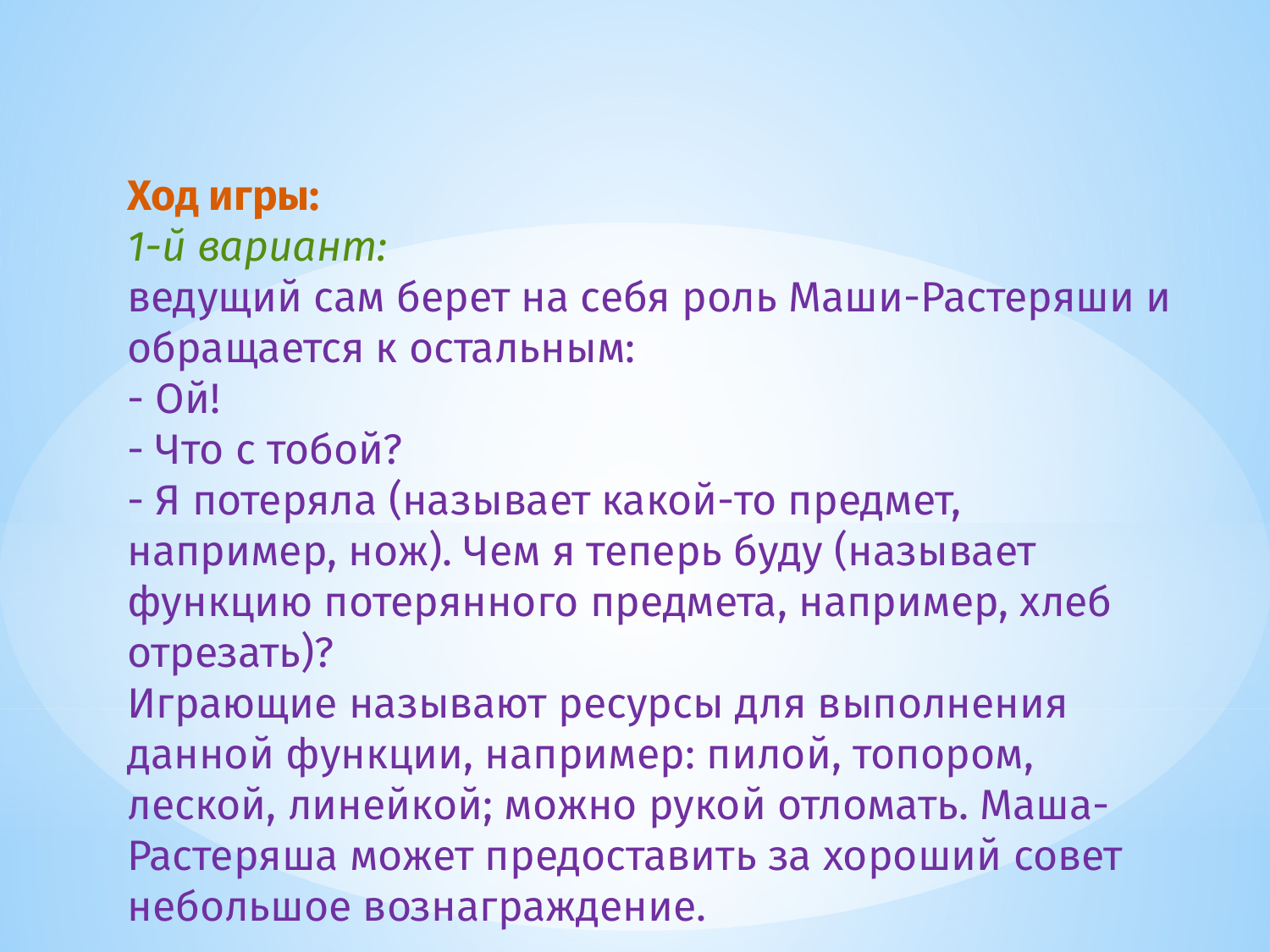

Ход игры:
1-й вариант: 
ведущий сам берет на себя роль Маши-Растеряши и обращается к остальным: 
- Ой! 
- Что с тобой? 
- Я потеряла (называет какой-то предмет, например, нож). Чем я теперь буду (называет функцию потерянного предмета, например, хлеб отрезать)?
Играющие называют ресурсы для выполнения данной функции, например: пилой, топором, леской, линейкой; можно рукой отломать. Маша-Растеряша может предоставить за хороший совет небольшое вознаграждение.